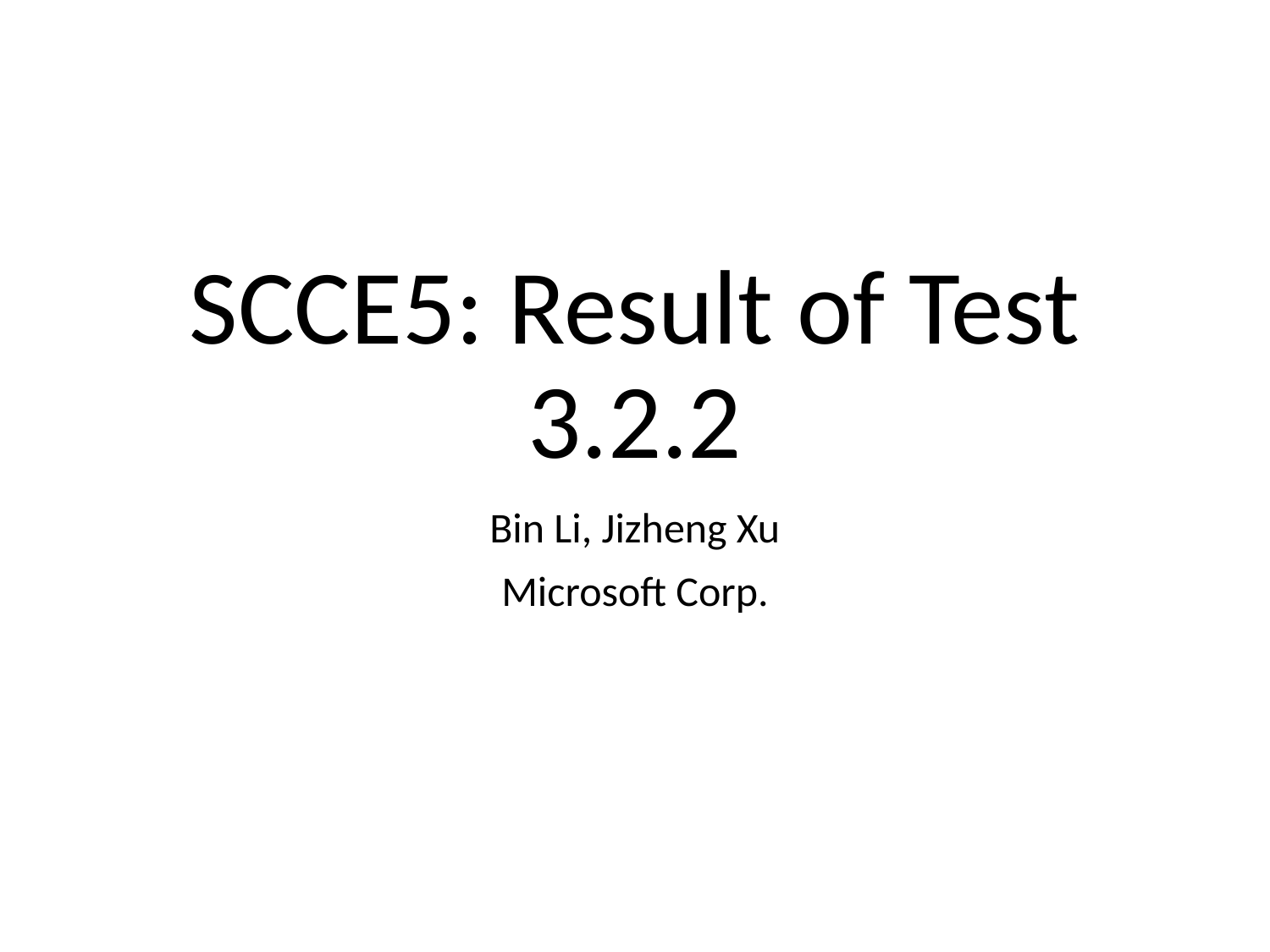

# SCCE5: Result of Test 3.2.2
Bin Li, Jizheng Xu
Microsoft Corp.